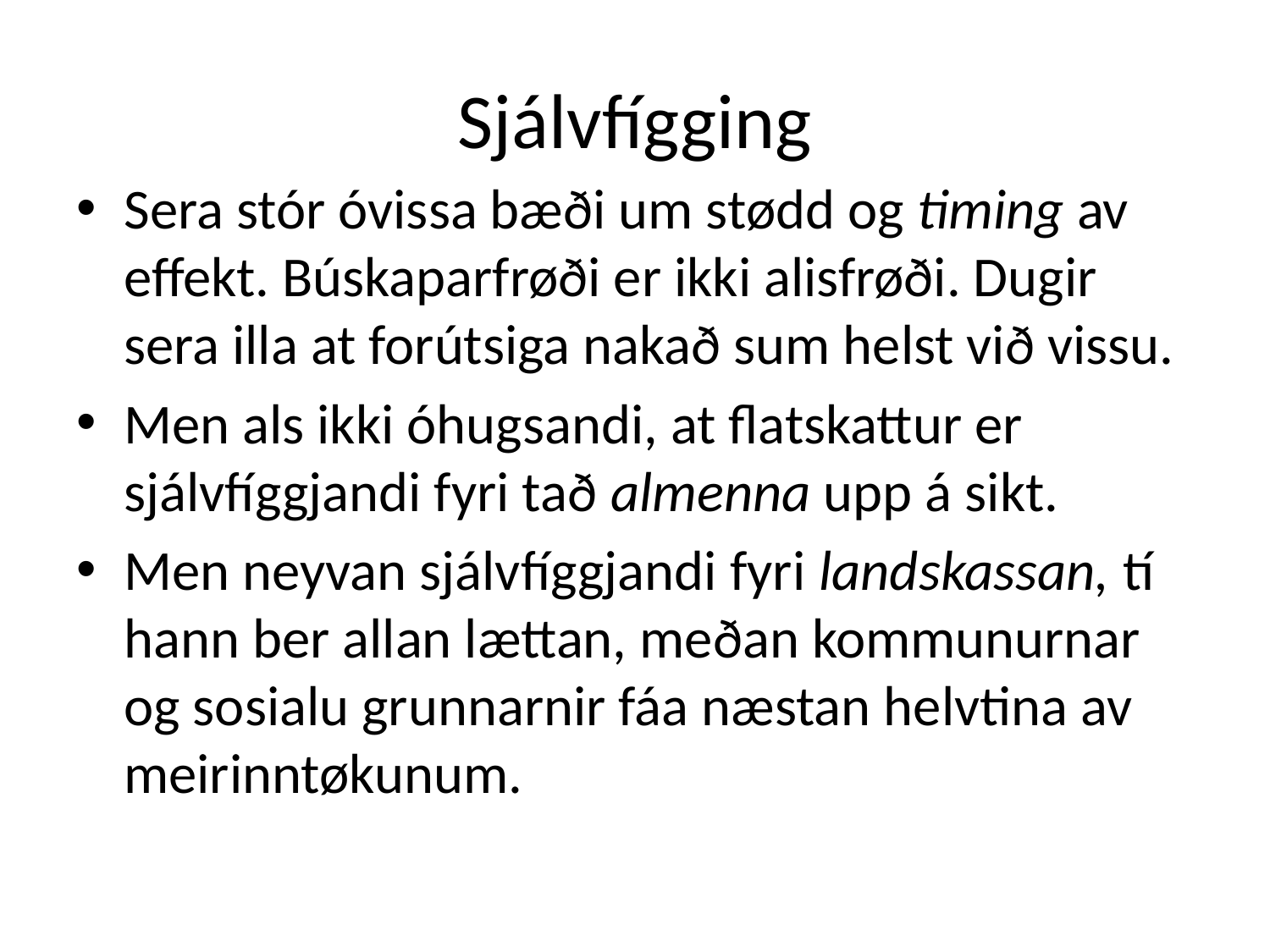

# Sjálvfígging
Sera stór óvissa bæði um stødd og timing av effekt. Búskaparfrøði er ikki alisfrøði. Dugir sera illa at forútsiga nakað sum helst við vissu.
Men als ikki óhugsandi, at flatskattur er sjálvfíggjandi fyri tað almenna upp á sikt.
Men neyvan sjálvfíggjandi fyri landskassan, tí hann ber allan lættan, meðan kommunurnar og sosialu grunnarnir fáa næstan helvtina av meirinntøkunum.